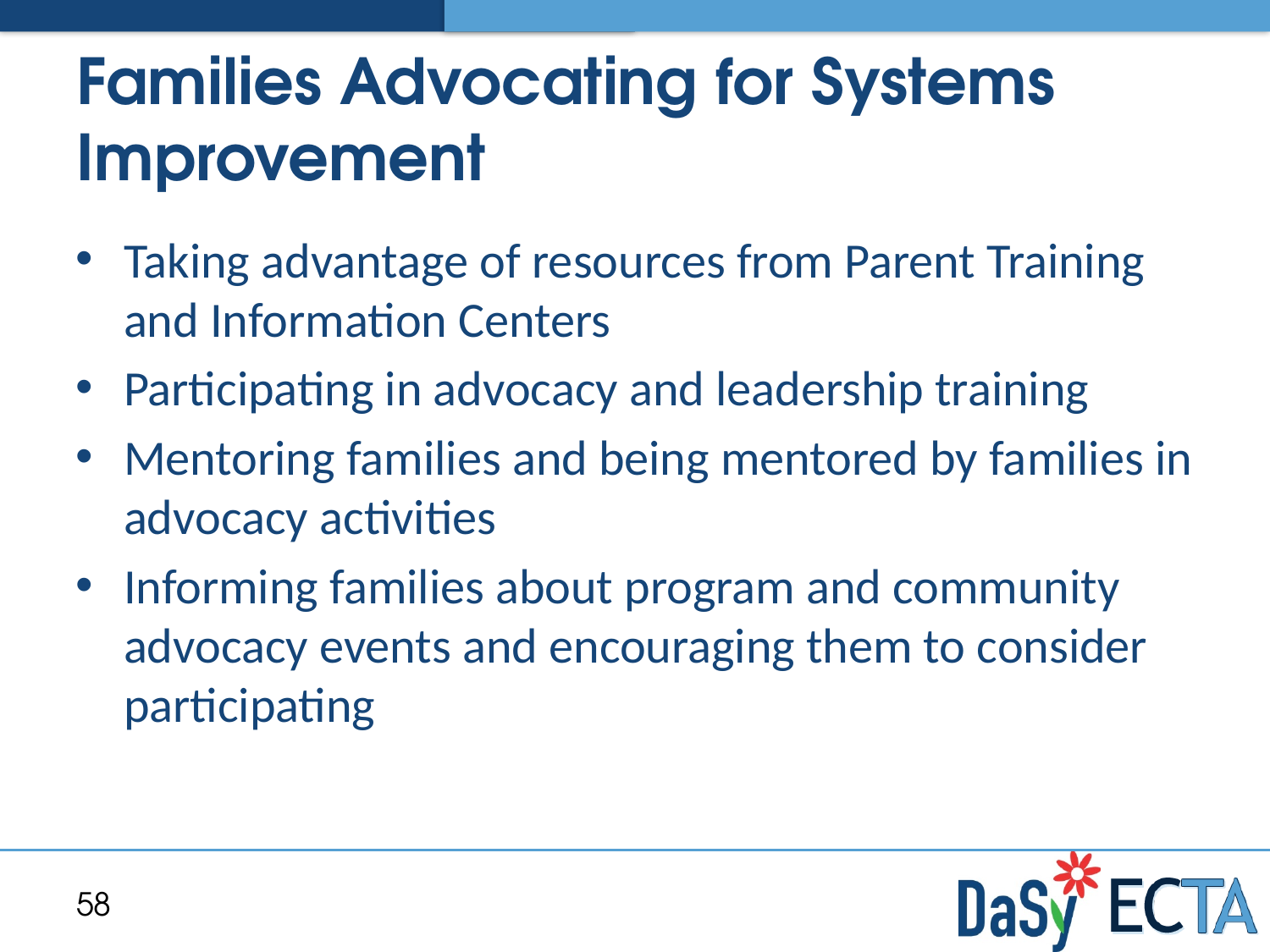

# Families Advocating for Systems Improvement
Taking advantage of resources from Parent Training and Information Centers
Participating in advocacy and leadership training
Mentoring families and being mentored by families in advocacy activities
Informing families about program and community advocacy events and encouraging them to consider participating
58